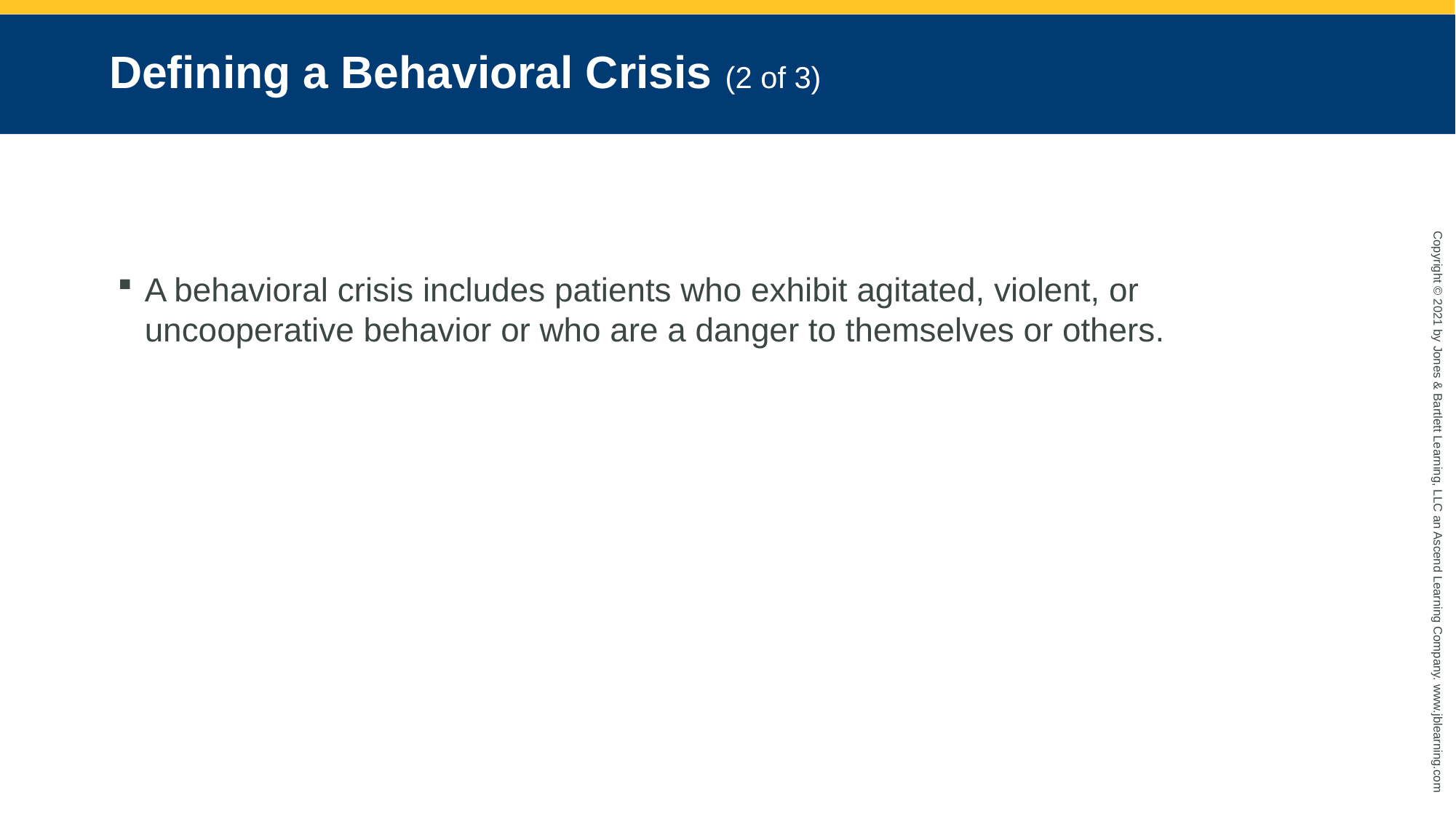

# Defining a Behavioral Crisis (2 of 3)
A behavioral crisis includes patients who exhibit agitated, violent, or uncooperative behavior or who are a danger to themselves or others.